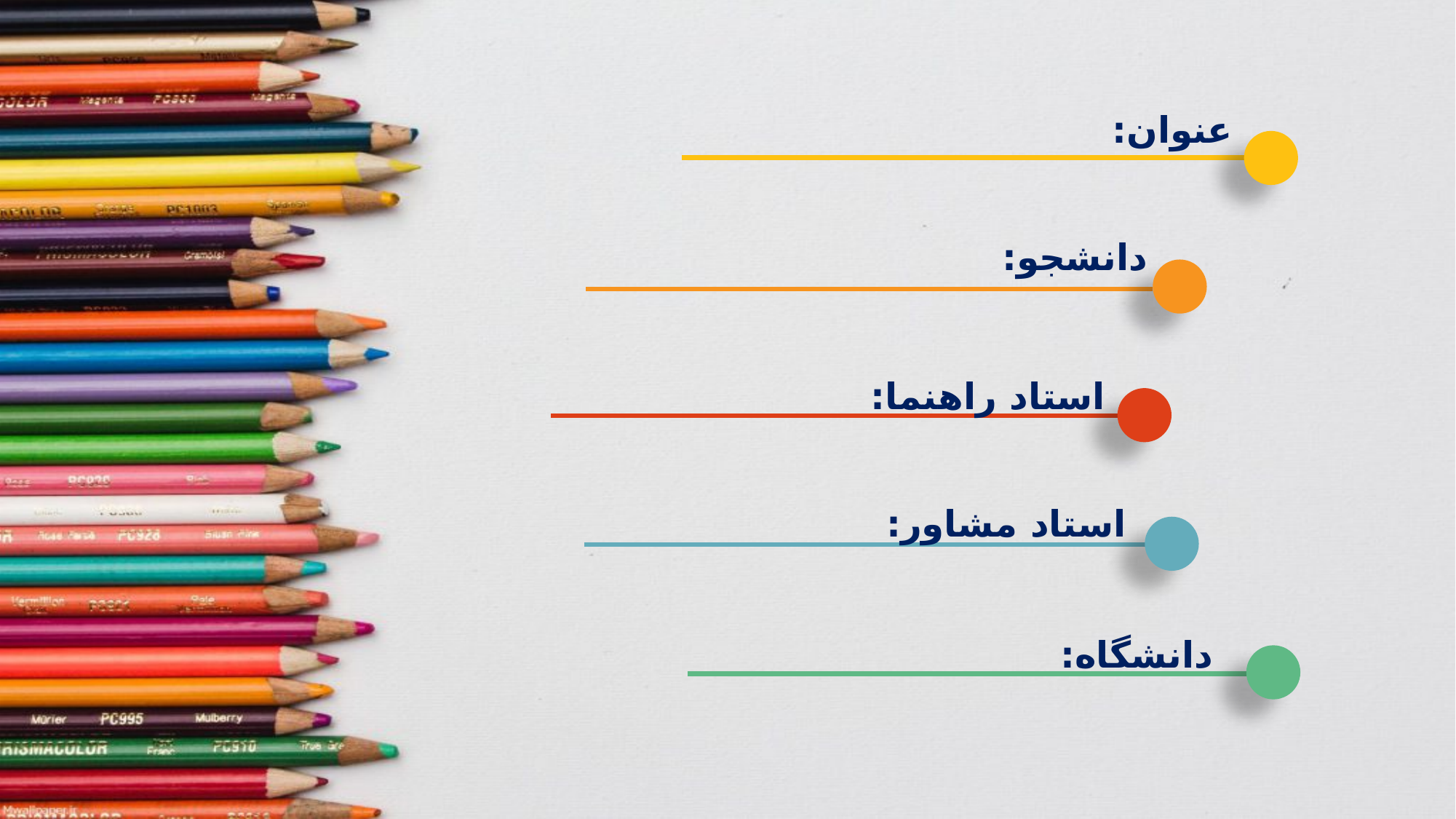

عنوان:

دانشجو:

استاد راهنما:

استاد مشاور:

دانشگاه: